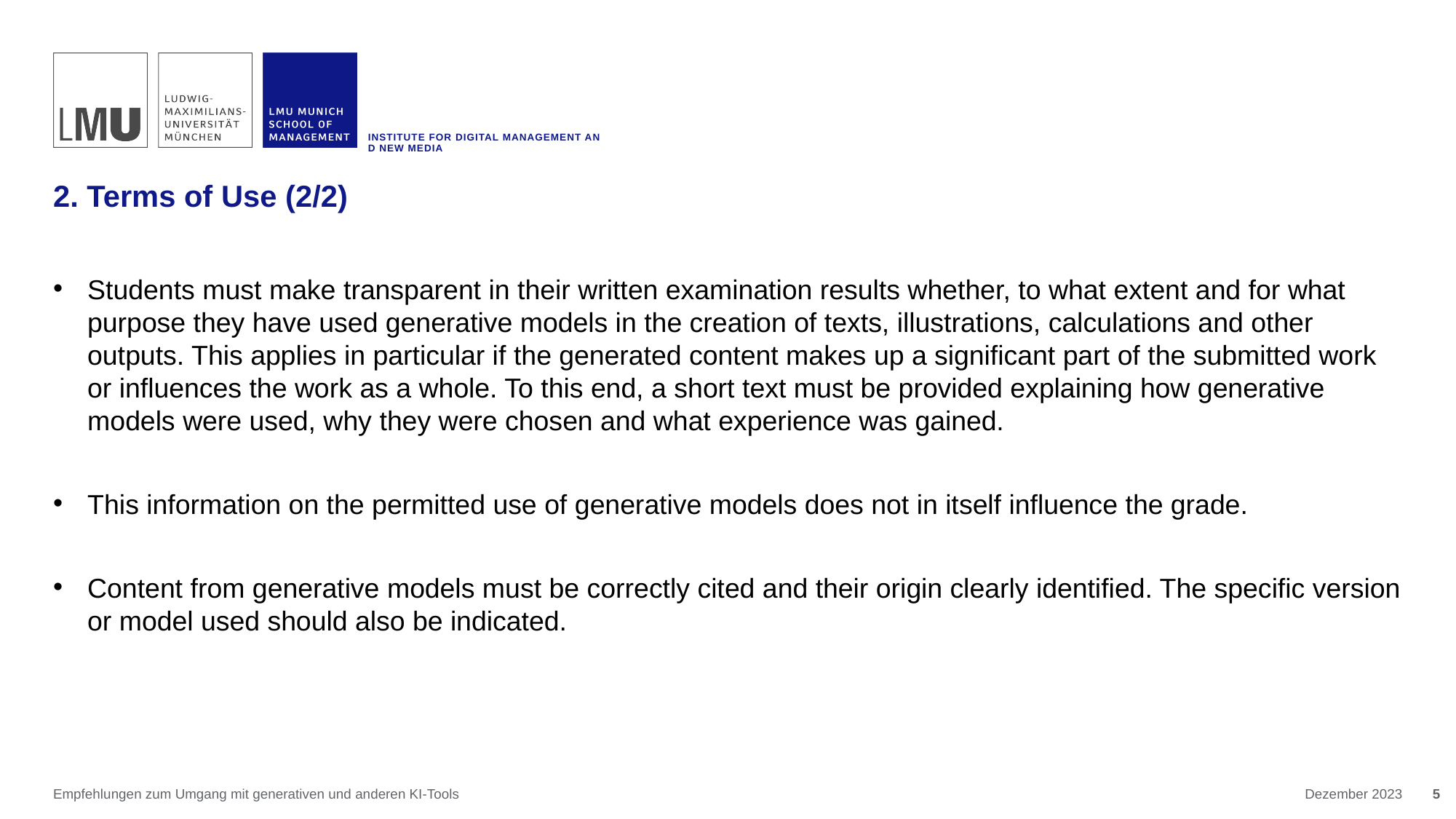

INSTITUTE FOR DIGITAL MANAGEMENT AND NEW MEDIA
# 2. Terms of Use (2/2)
Students must make transparent in their written examination results whether, to what extent and for what purpose they have used generative models in the creation of texts, illustrations, calculations and other outputs. This applies in particular if the generated content makes up a significant part of the submitted work or influences the work as a whole. To this end, a short text must be provided explaining how generative models were used, why they were chosen and what experience was gained.

This information on the permitted use of generative models does not in itself influence the grade.

Content from generative models must be correctly cited and their origin clearly identified. The specific version or model used should also be indicated.

Empfehlungen zum Umgang mit generativen und anderen KI-Tools
Dezember 2023
5